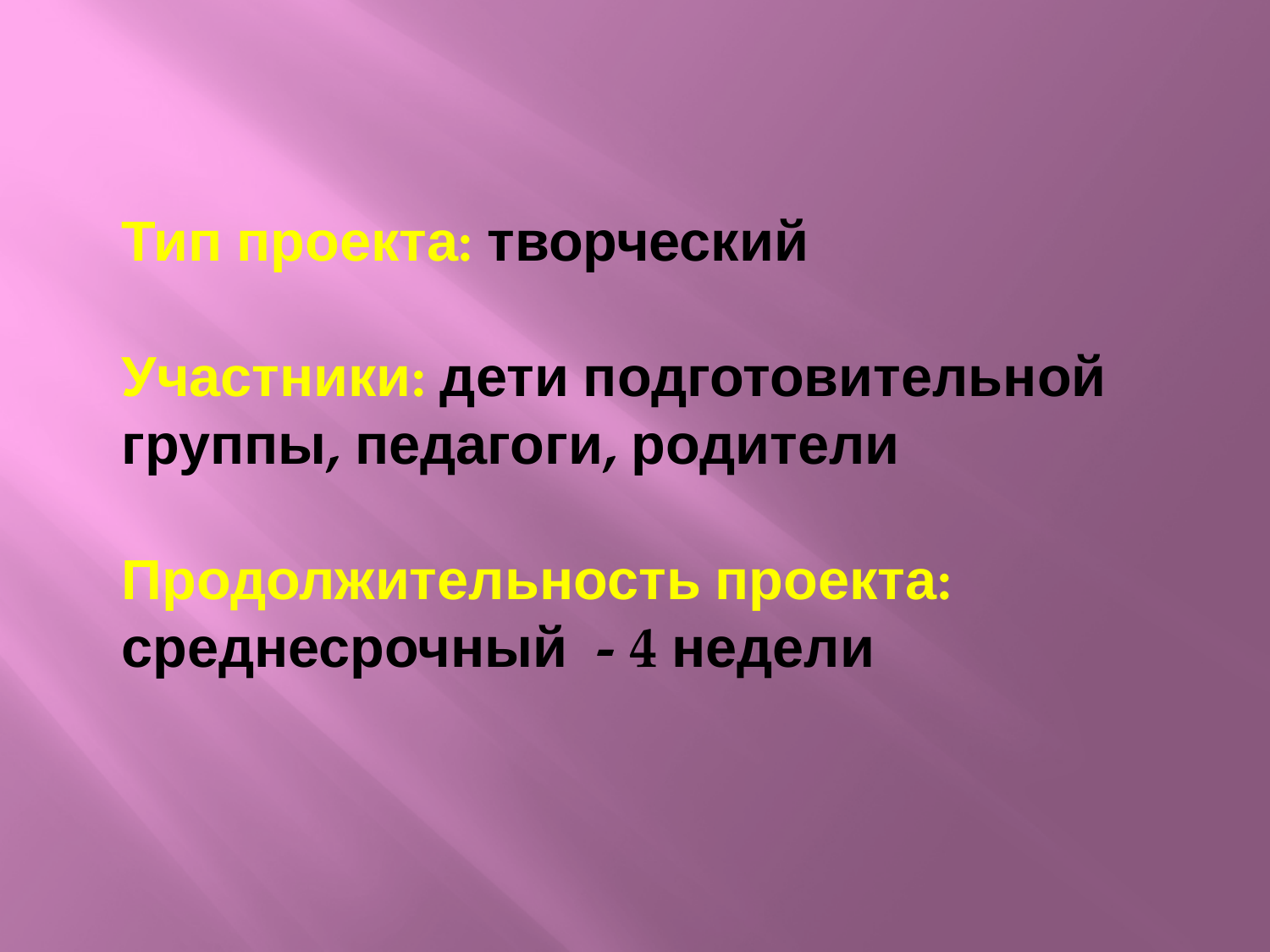

Тип проекта: творческий

Участники: дети подготовительной группы, педагоги, родители

Продолжительность проекта: среднесрочный  - 4 недели